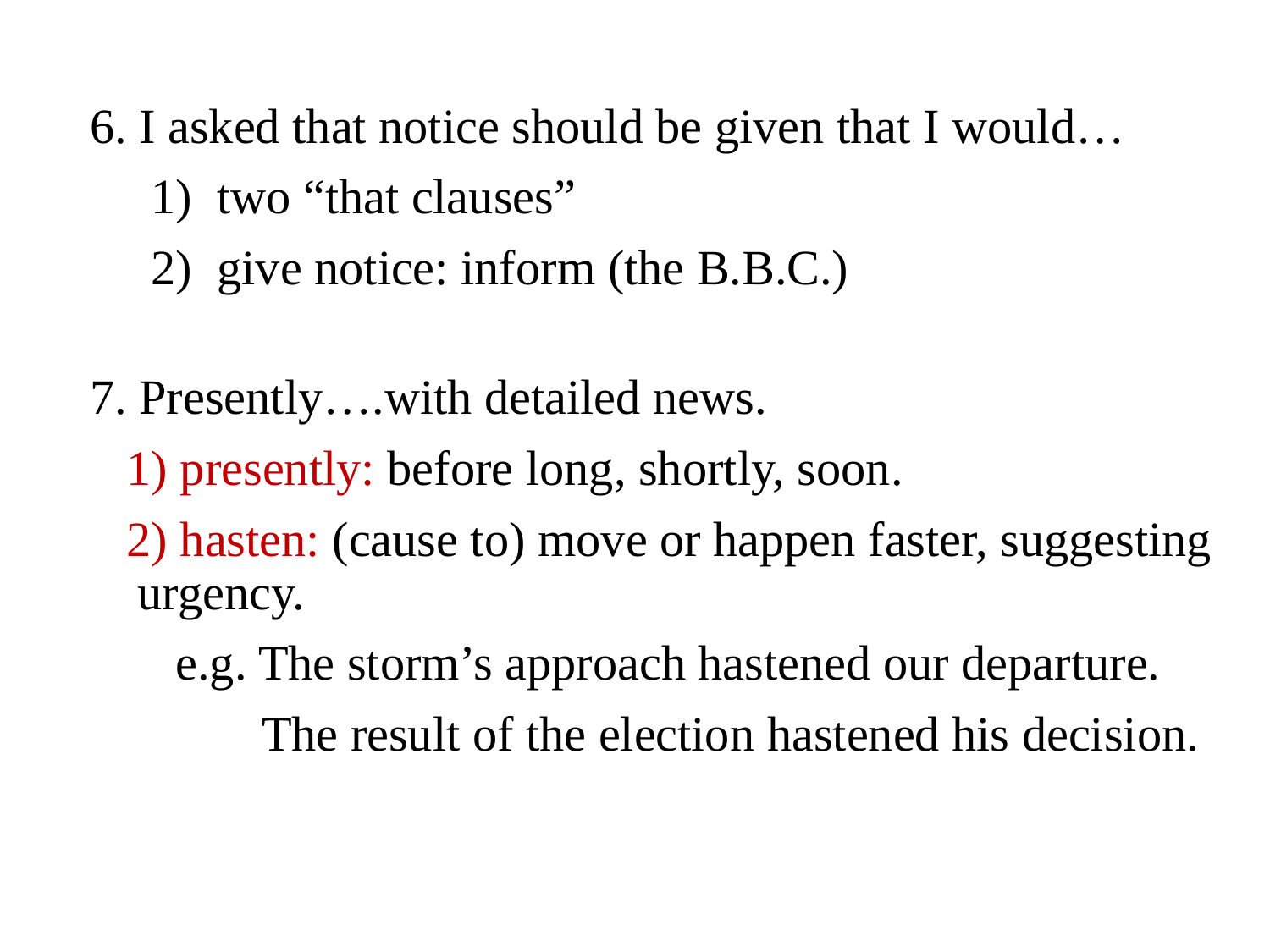

6. I asked that notice should be given that I would…
     1)  two “that clauses”
     2)  give notice: inform (the B.B.C.)

7. Presently….with detailed news.
   1) presently: before long, shortly, soon.
   2) hasten: (cause to) move or happen faster, suggesting urgency.
       e.g. The storm’s approach hastened our departure.
              The result of the election hastened his decision.